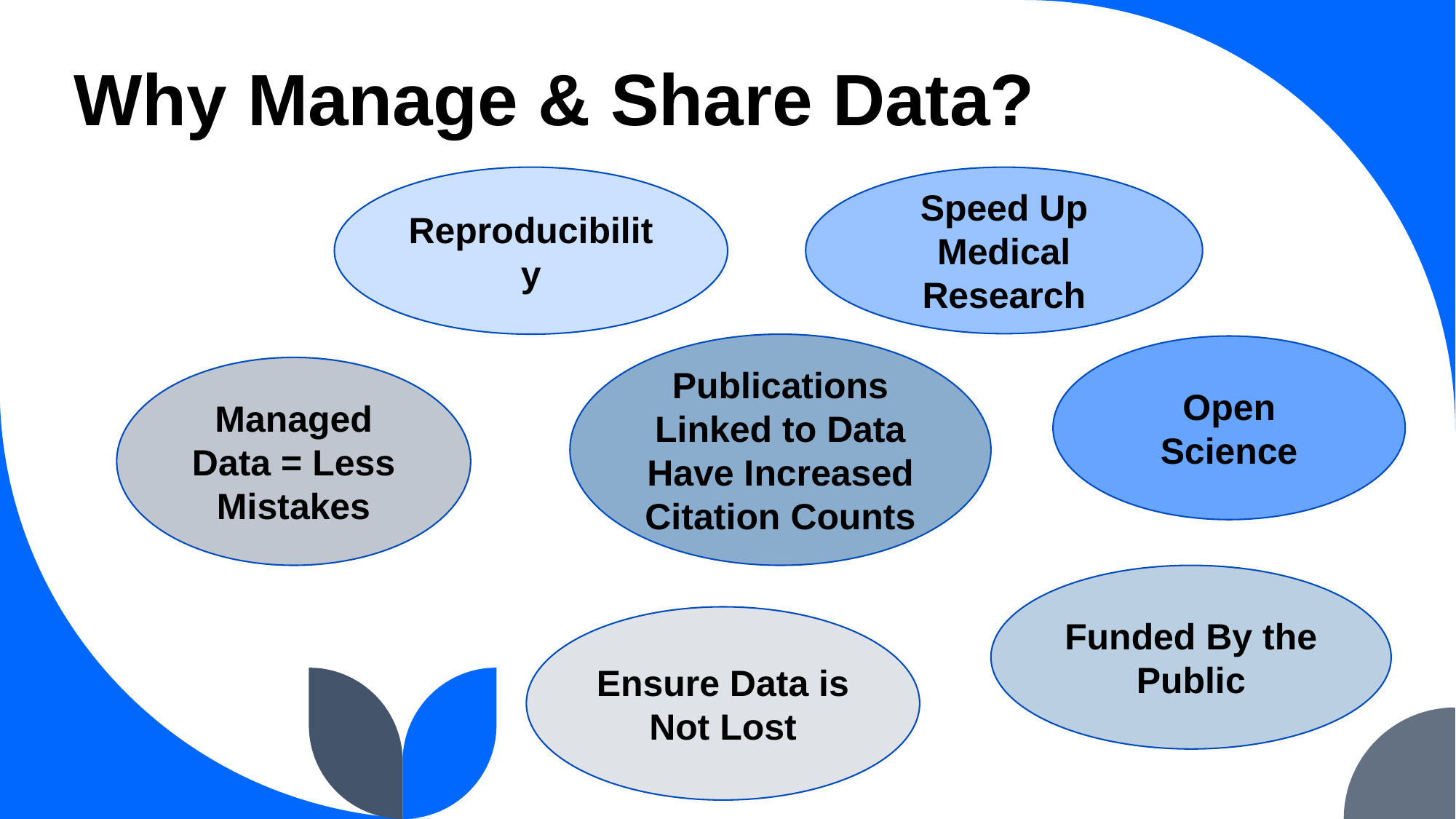

# Why Manage & Share Data?
Reproducibility
Speed Up Medical Research
Publications Linked to Data Have Increased Citation Counts
Open Science
Managed Data = Less Mistakes
Funded By the Public
Ensure Data is Not Lost